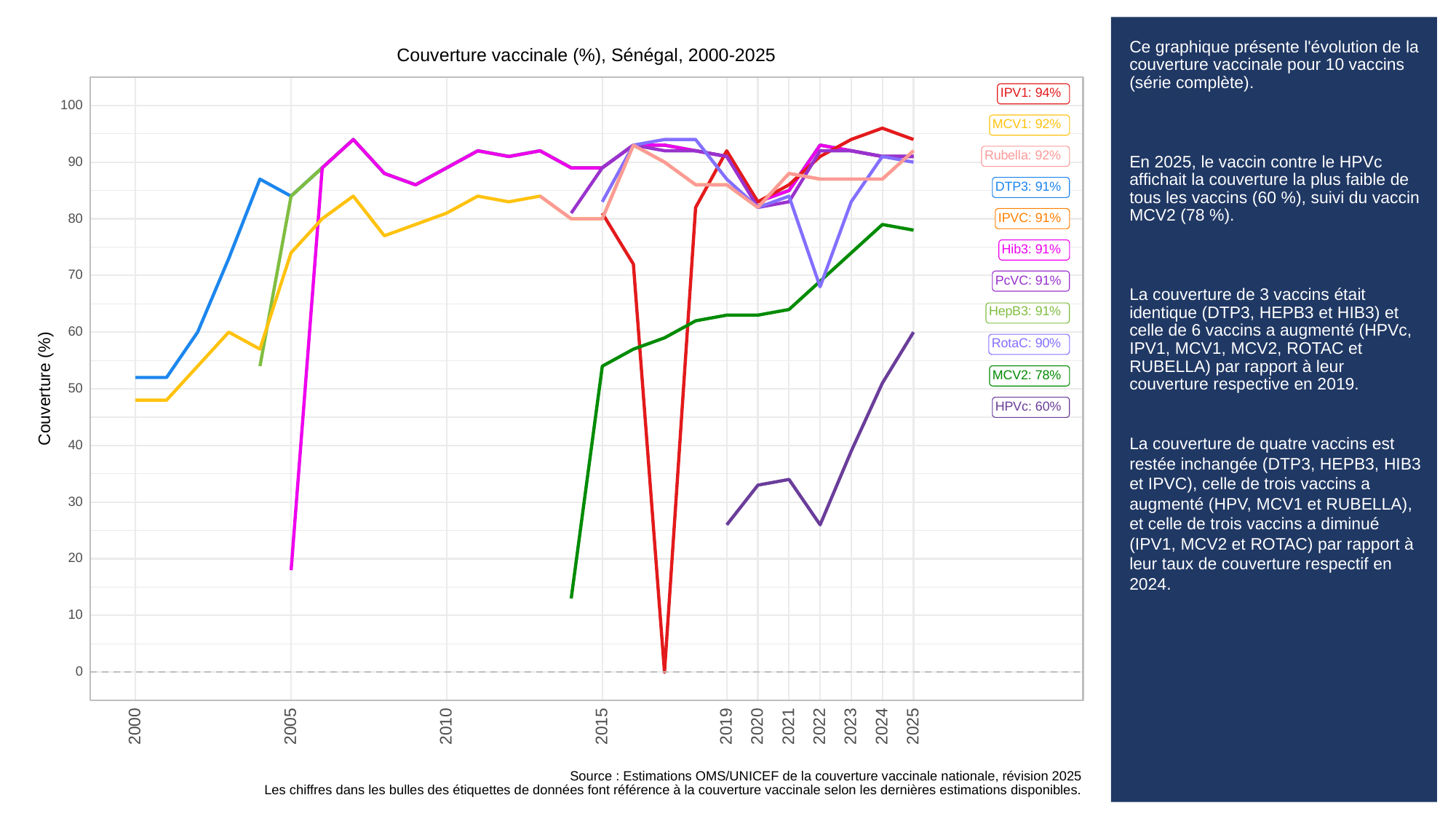

# Ce graphique présente l'évolution de la couverture vaccinale pour 10 vaccins (série complète).

En 2025, le vaccin contre le HPVc affichait la couverture la plus faible de tous les vaccins (60 %), suivi du vaccin MCV2 (78 %).

La couverture de 3 vaccins était identique (DTP3, HEPB3 et HIB3) et celle de 6 vaccins a augmenté (HPVc, IPV1, MCV1, MCV2, ROTAC et RUBELLA) par rapport à leur couverture respective en 2019.

La couverture de quatre vaccins est restée inchangée (DTP3, HEPB3, HIB3 et IPVC), celle de trois vaccins a augmenté (HPV, MCV1 et RUBELLA), et celle de trois vaccins a diminué (IPV1, MCV2 et ROTAC) par rapport à leur taux de couverture respectif en 2024.

Couverture vaccinale (%), Sénégal, 2000-2025

IPV1: 94%

100

MCV1: 92%

Rubella: 92%

90

DTP3: 91%

IPVC: 91%
80

Hib3: 91%

70

PcVC: 91%

HepB3: 91%
60

RotaC: 90%

MCV2: 78%
Couverture (%)
50

HPVc: 60%

40

30

20

10

0

2023
2000
2005
2010
2015
2019
2020
2021
2022
2024
2025
Source : Estimations OMS/UNICEF de la couverture vaccinale nationale, révision 2025
Les chiffres dans les bulles des étiquettes de données font référence à la couverture vaccinale selon les dernières estimations disponibles.